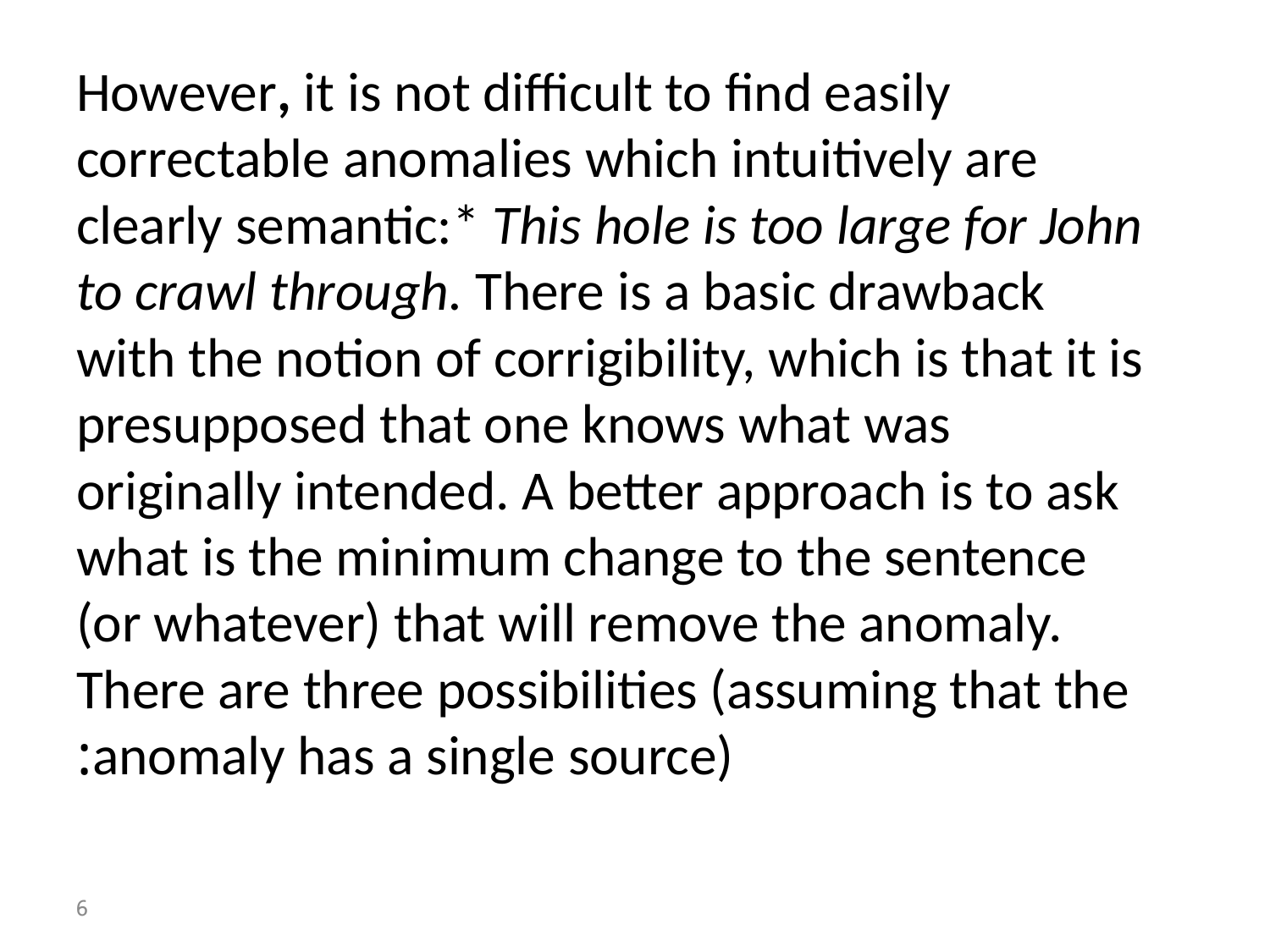

However, it is not difficult to find easily correctable anomalies which intuitively are clearly semantic:* This hole is too large for John to crawl through. There is a basic drawback with the notion of corrigibility, which is that it is presupposed that one knows what was originally intended. A better approach is to ask what is the minimum change to the sentence (or whatever) that will remove the anomaly. There are three possibilities (assuming that the anomaly has a single source):

6